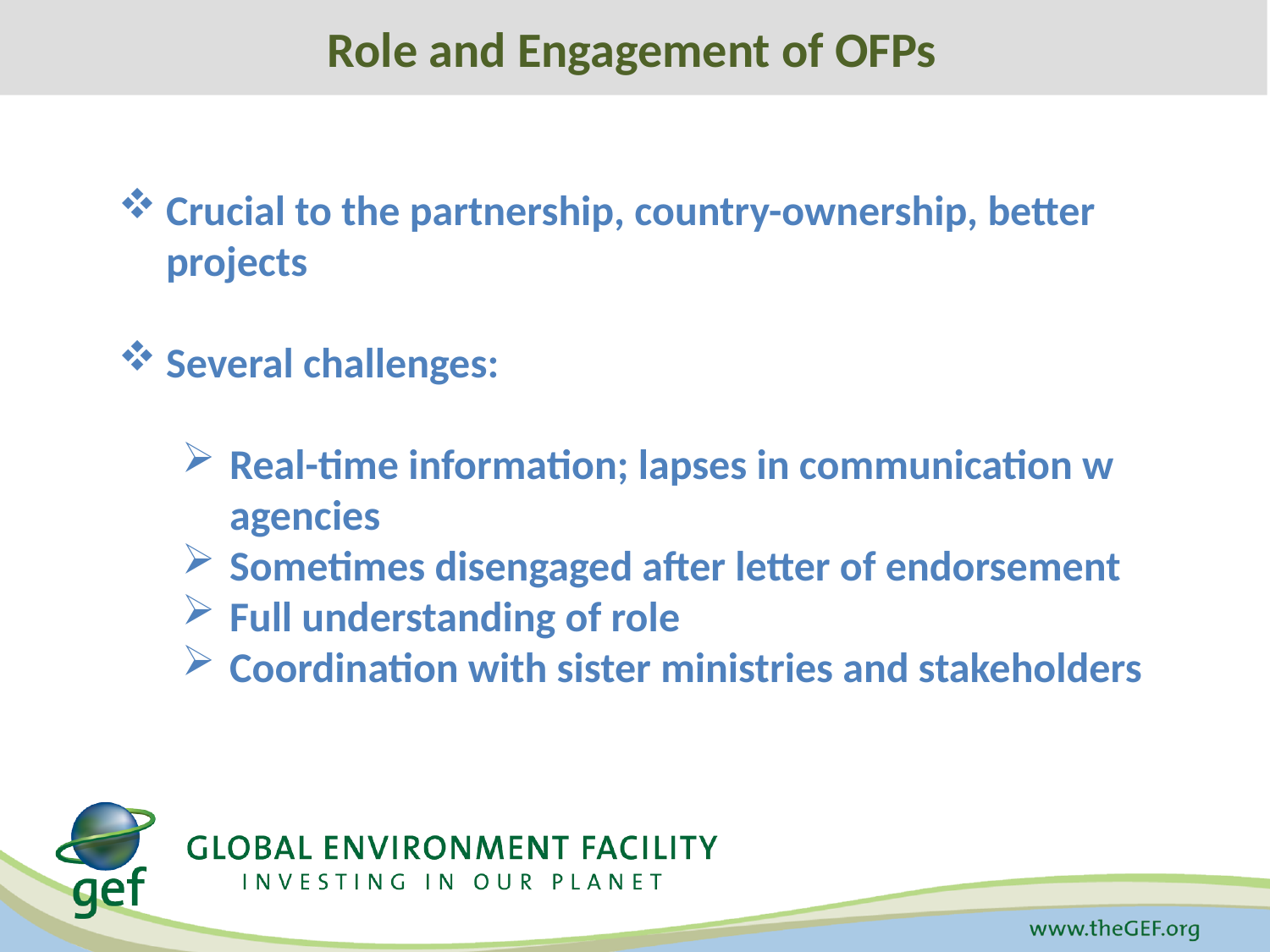

Role and Engagement of OFPs
Crucial to the partnership, country-ownership, better projects

Several challenges:

Real-time information; lapses in communication w agencies
Sometimes disengaged after letter of endorsement
Full understanding of role
Coordination with sister ministries and stakeholders